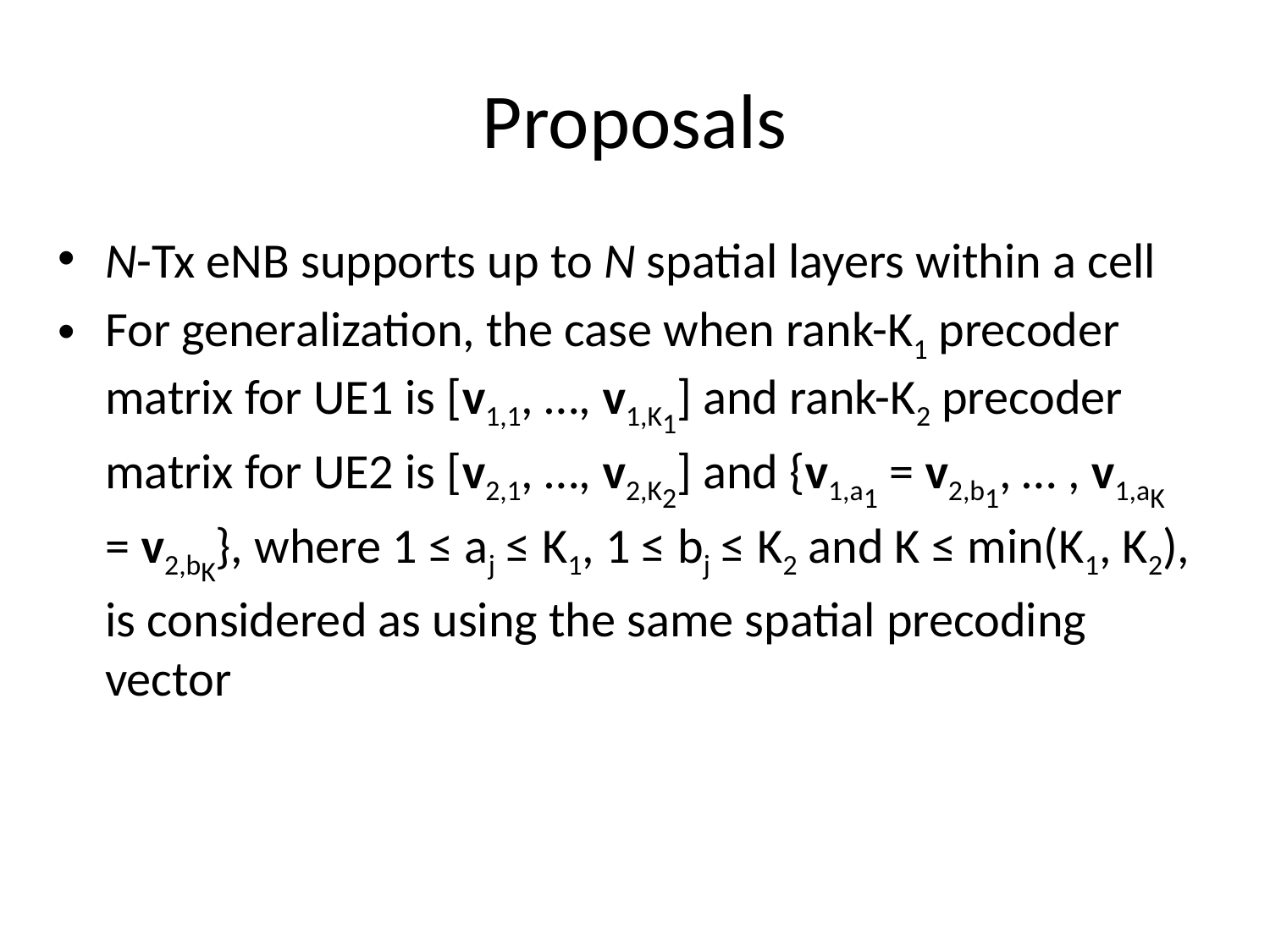

# Proposals
N-Tx eNB supports up to N spatial layers within a cell
For generalization, the case when rank-K1 precoder matrix for UE1 is [v1,1, …, v1,K1] and rank-K2 precoder matrix for UE2 is [v2,1, …, v2,K2] and {v1,a1 = v2,b1, … , v1,aK = v2,bK}, where 1 ≤ aj ≤ K1, 1 ≤ bj ≤ K2 and K ≤ min(K1, K2), is considered as using the same spatial precoding vector